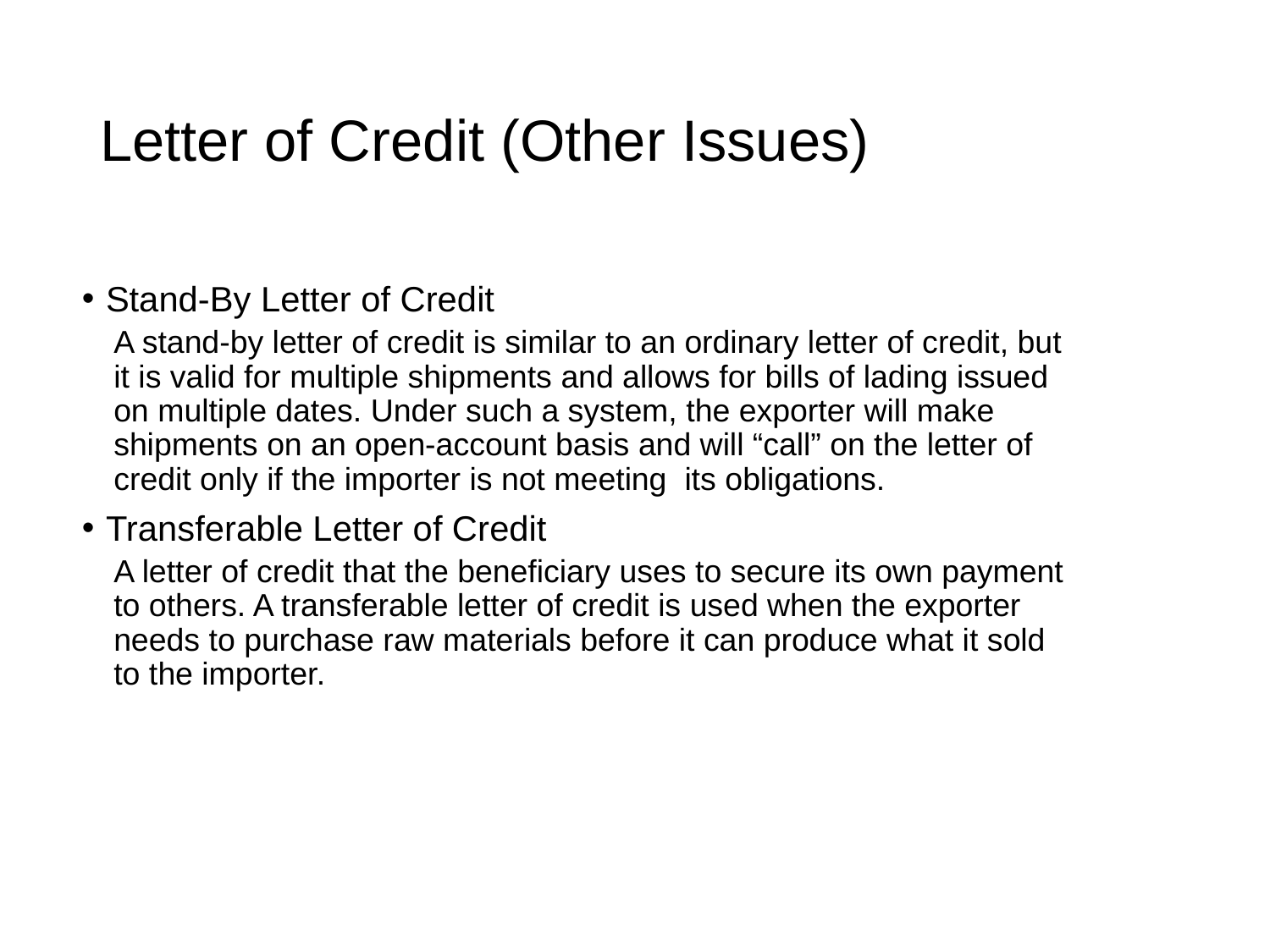

# Letter of Credit (Other Issues)
Stand-By Letter of Credit
A stand-by letter of credit is similar to an ordinary letter of credit, but it is valid for multiple shipments and allows for bills of lading issued on multiple dates. Under such a system, the exporter will make shipments on an open-account basis and will “call” on the letter of credit only if the importer is not meeting  its obligations.
Transferable Letter of Credit
A letter of credit that the beneficiary uses to secure its own payment to others. A transferable letter of credit is used when the exporter needs to purchase raw materials before it can produce what it sold to the importer.